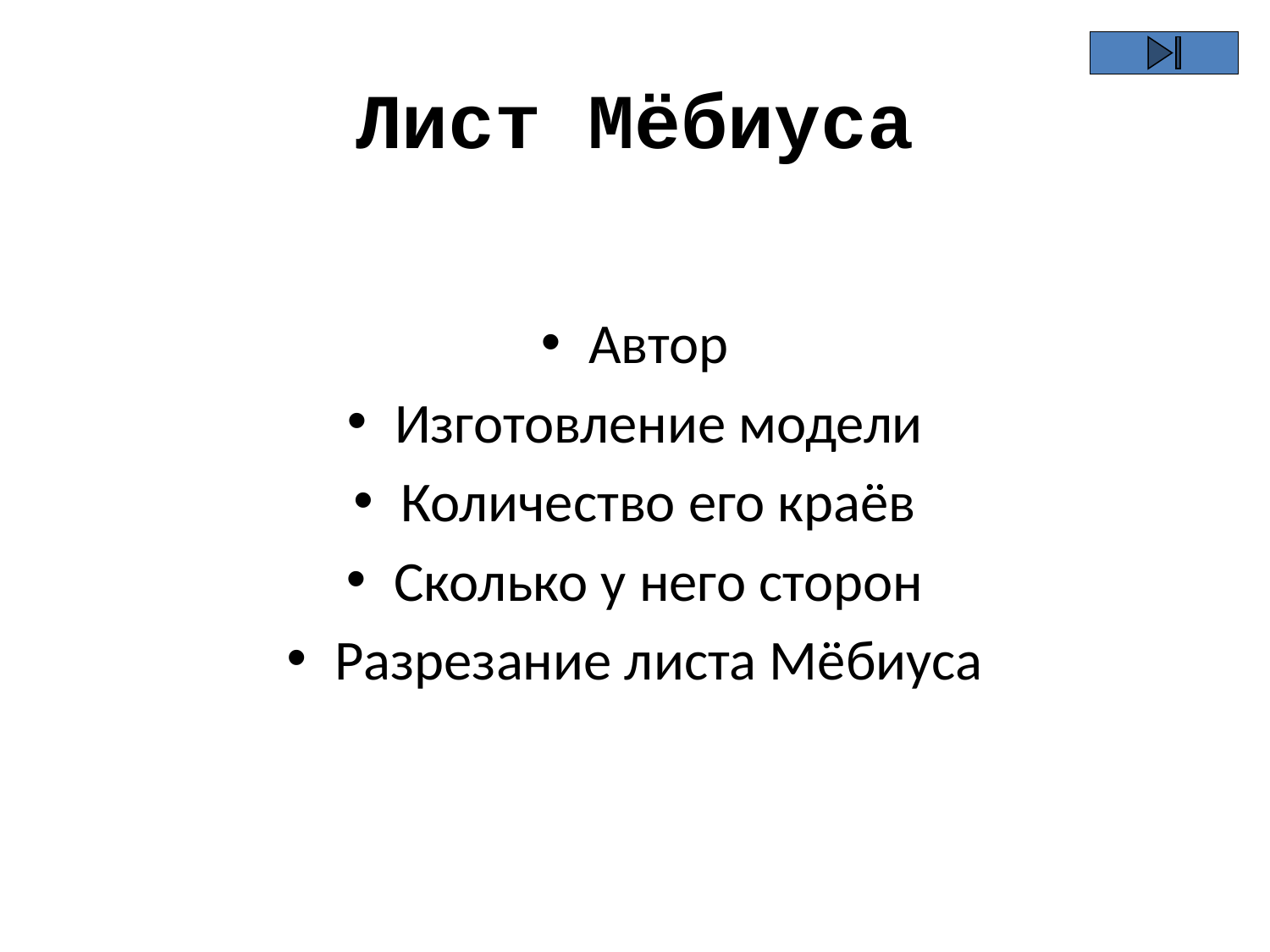

# Лист Мёбиуса

Автор
Изготовление модели
Количество его краёв
Сколько у него сторон
Разрезание листа Мёбиуса